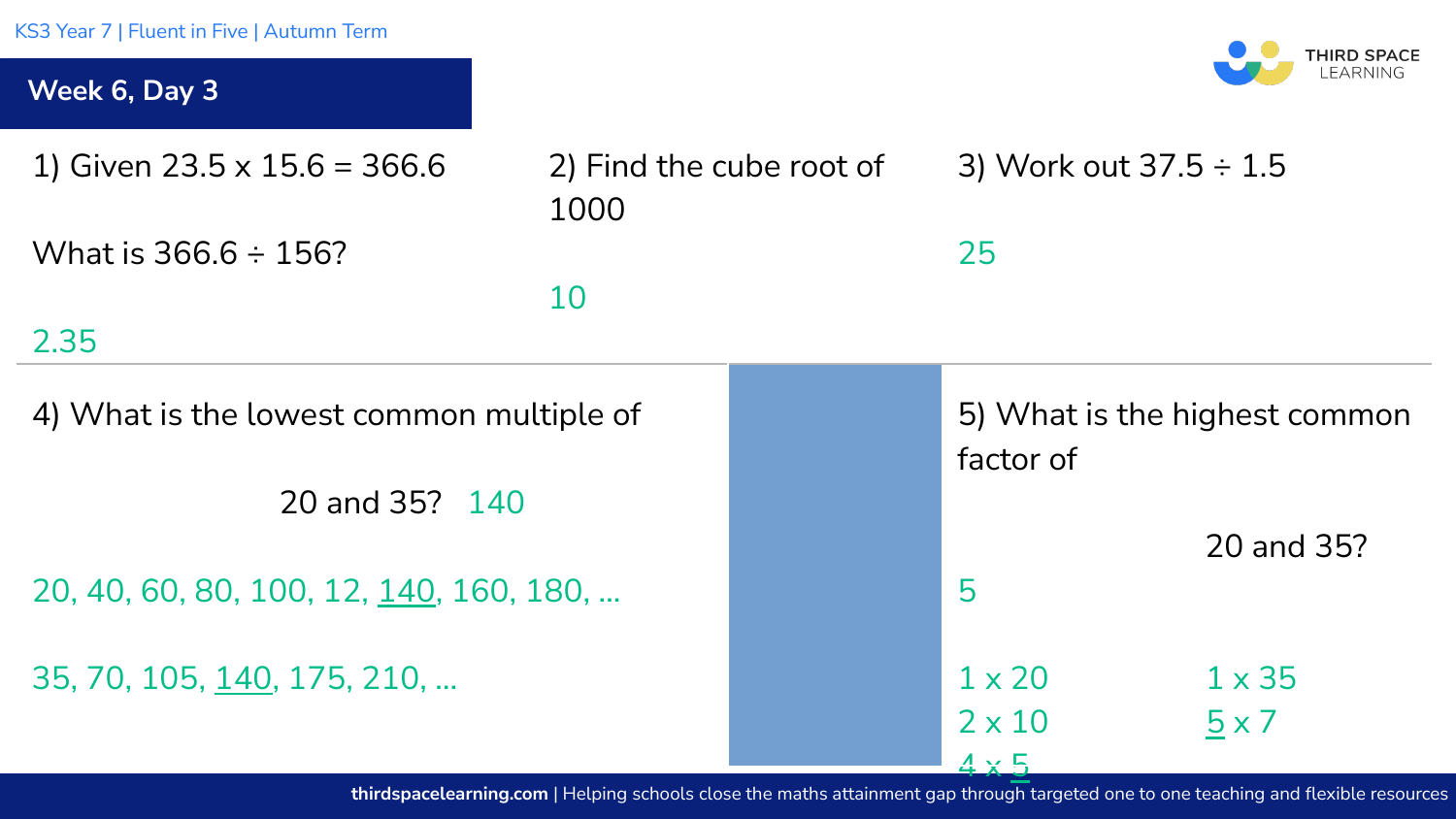

Week 6, Day 3
| 1) Given 23.5 x 15.6 = 366.6 What is 366.6 ÷ 156? 2.35 |  | 2) Find the cube root of 1000 10 |  | 3) Work out 37.5 ÷ 1.5 25 |
| --- | --- | --- | --- | --- |
| 4) What is the lowest common multiple of 20 and 35? 140 20, 40, 60, 80, 100, 12, 140, 160, 180, … 35, 70, 105, 140, 175, 210, … |  |  | 5) What is the highest common factor of 20 and 35? 5 1 x 20 1 x 35 2 x 10 5 x 7 4 x 5 |  |